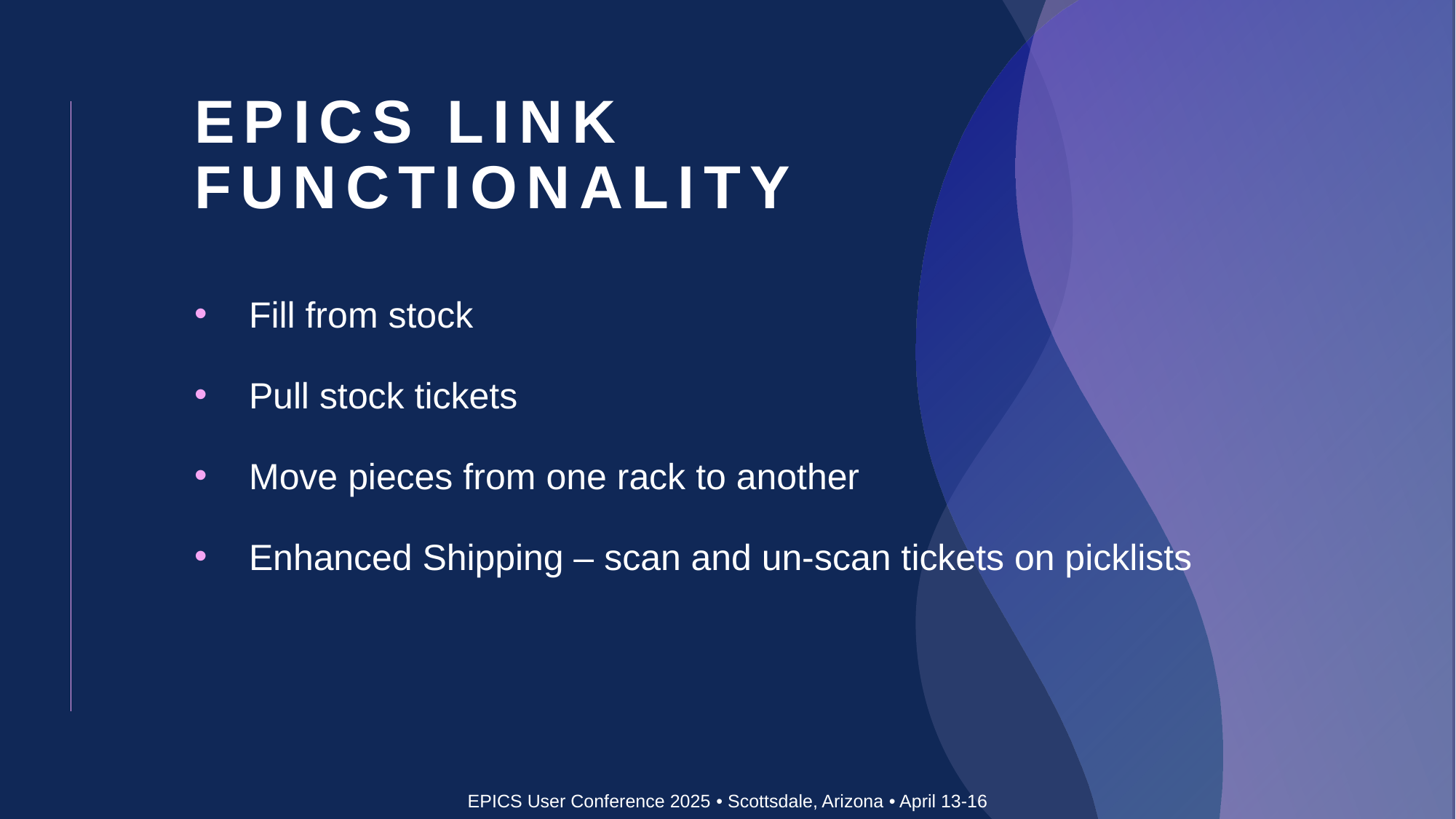

# EPICS Link Functionality
Fill from stock
Pull stock tickets
Move pieces from one rack to another
Enhanced Shipping – scan and un-scan tickets on picklists